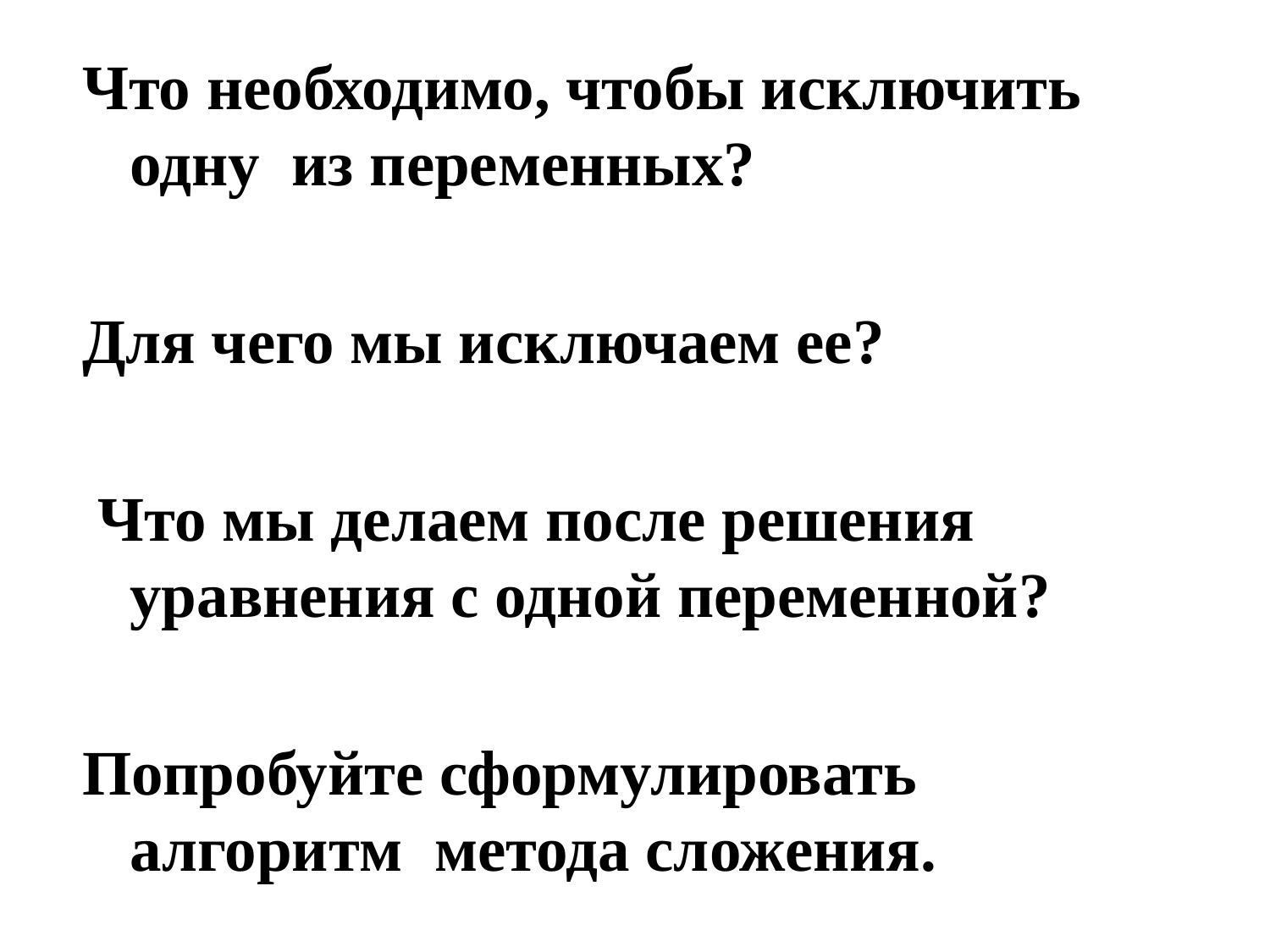

#
Что необходимо, чтобы исключить одну  из переменных?

Для чего мы исключаем ее?

 Что мы делаем после решения уравнения с одной переменной?

Попробуйте сформулировать алгоритм  метода сложения.